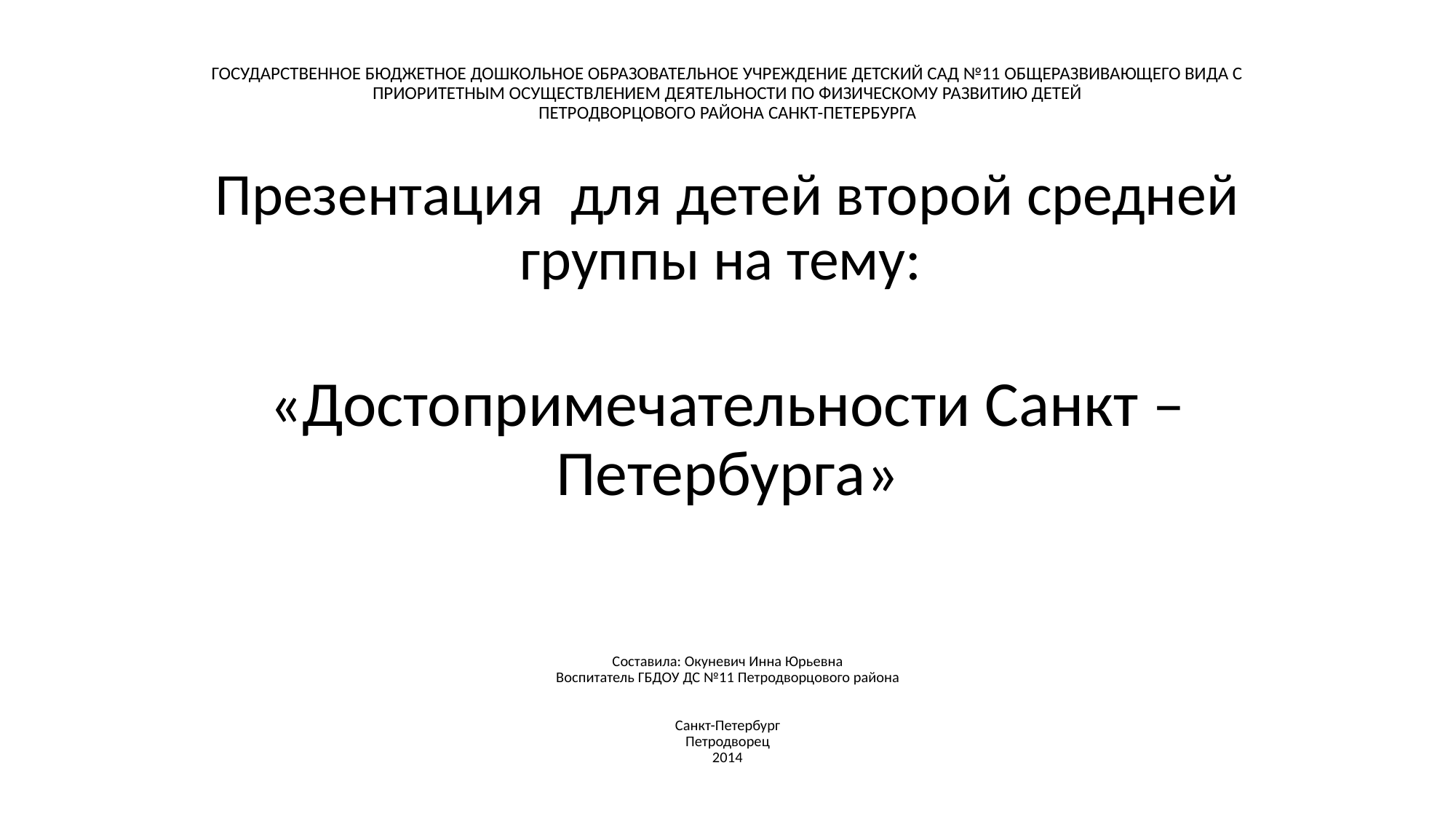

# ГОСУДАРСТВЕННОЕ БЮДЖЕТНОЕ ДОШКОЛЬНОЕ ОБРАЗОВАТЕЛЬНОЕ УЧРЕЖДЕНИЕ ДЕТСКИЙ САД №11 ОБЩЕРАЗВИВАЮЩЕГО ВИДА С ПРИОРИТЕТНЫМ ОСУЩЕСТВЛЕНИЕМ ДЕЯТЕЛЬНОСТИ ПО ФИЗИЧЕСКОМУ РАЗВИТИЮ ДЕТЕЙ ПЕТРОДВОРЦОВОГО РАЙОНА САНКТ-ПЕТЕРБУРГА
Презентация  для детей второй средней группы на тему:

«Достопримечательности Санкт – Петербурга»
Составила: Окуневич Инна Юрьевна
Воспитатель ГБДОУ ДС №11 Петродворцового района
Санкт-Петербург
Петродворец
2014